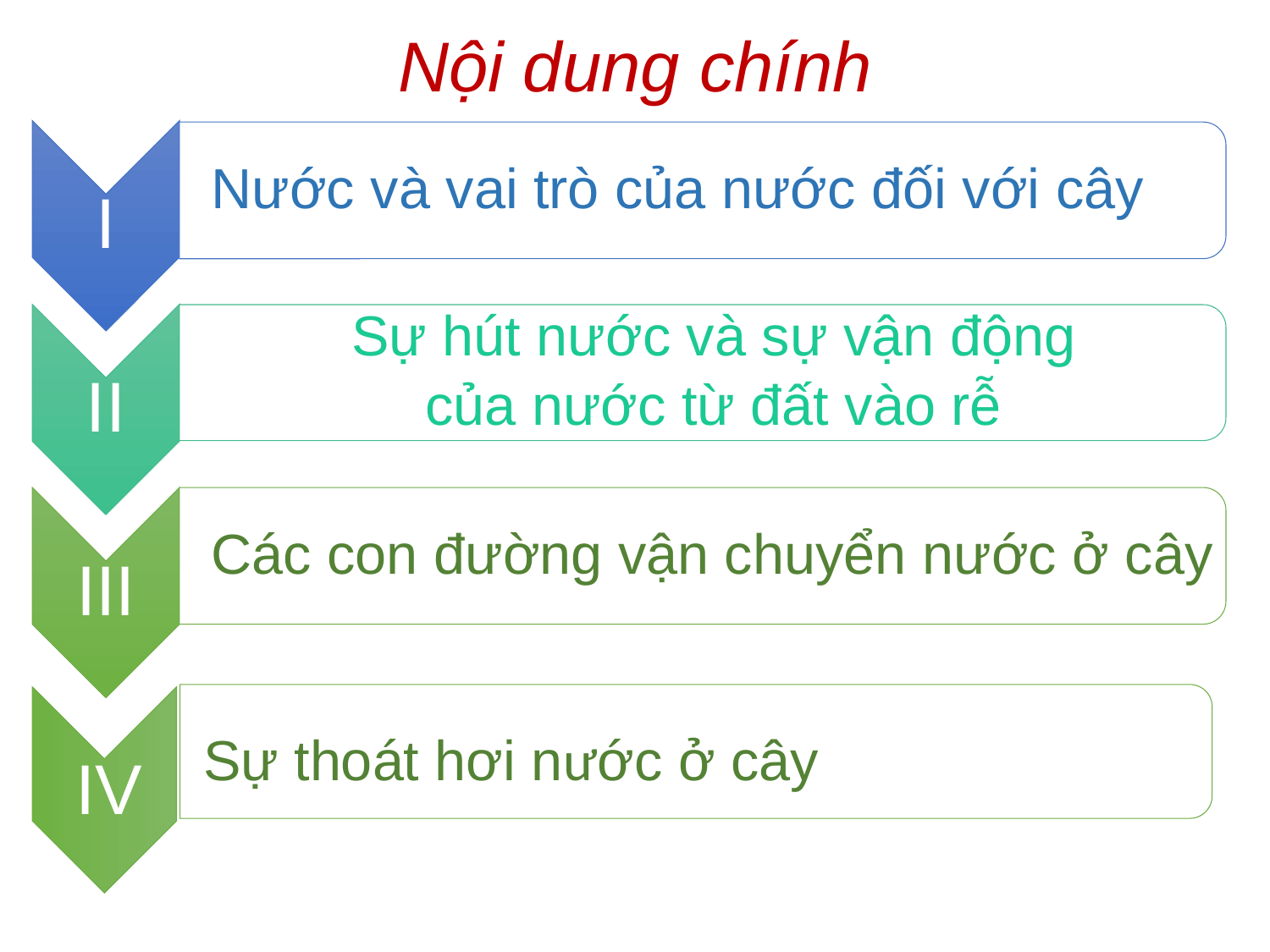

# Nội dung chính
I
Nước và vai trò của nước đối với cây
II
Sự hút nước và sự vận động
của nước từ đất vào rễ
III
Các con đường vận chuyển nước ở cây

Sự thoát hơi nước ở cây

IV
3